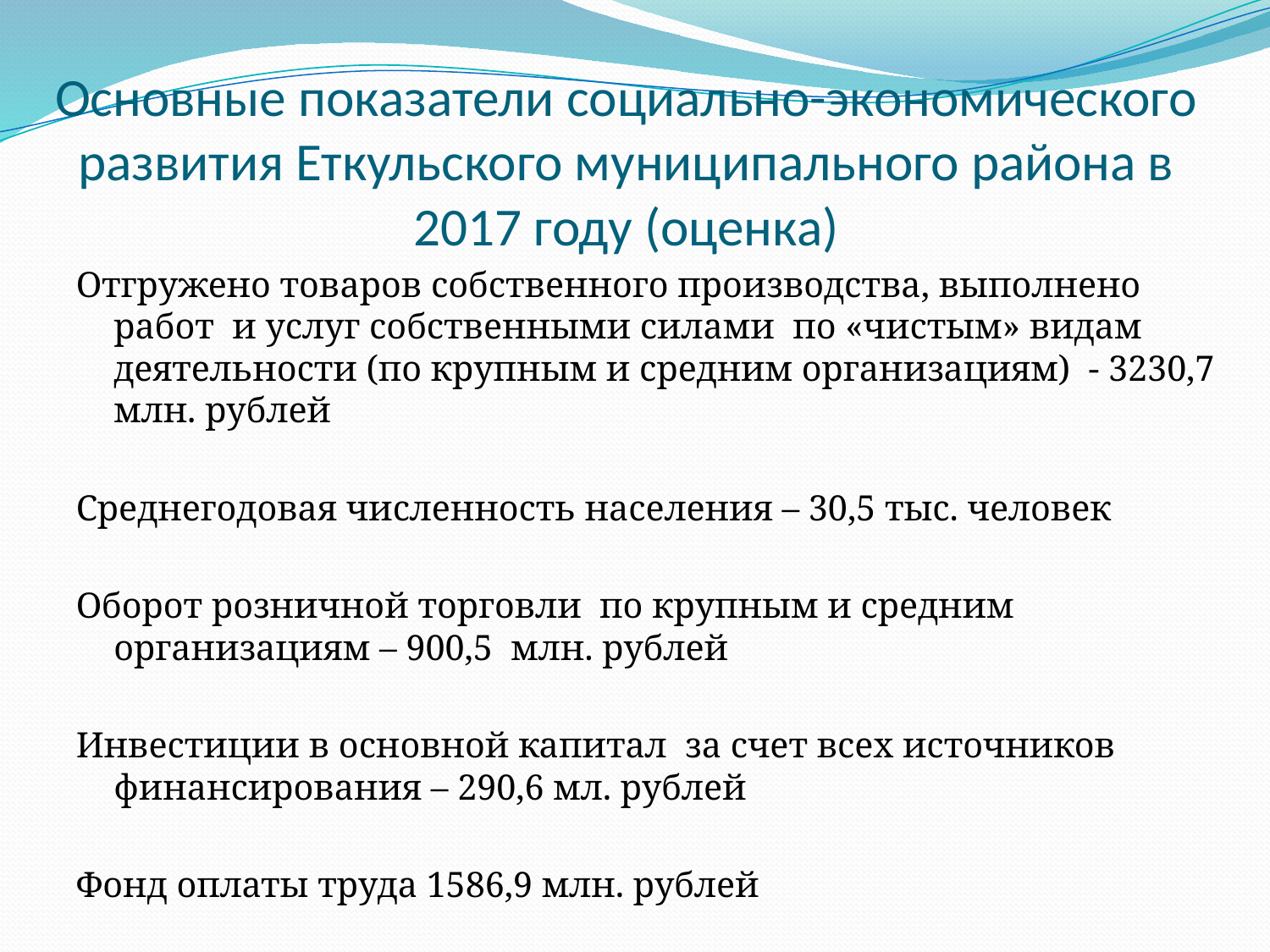

# Основные показатели социально-экономического развития Еткульского муниципального района в 2017 году (оценка)
Отгружено товаров собственного производства, выполнено работ  и услуг собственными силами  по «чистым» видам деятельности (по крупным и средним организациям)  - 3230,7 млн. рублей

Среднегодовая численность населения – 30,5 тыс. человек

Оборот розничной торговли  по крупным и средним организациям – 900,5  млн. рублей

Инвестиции в основной капитал  за счет всех источников финансирования – 290,6 мл. рублей

Фонд оплаты труда 1586,9 млн. рублей